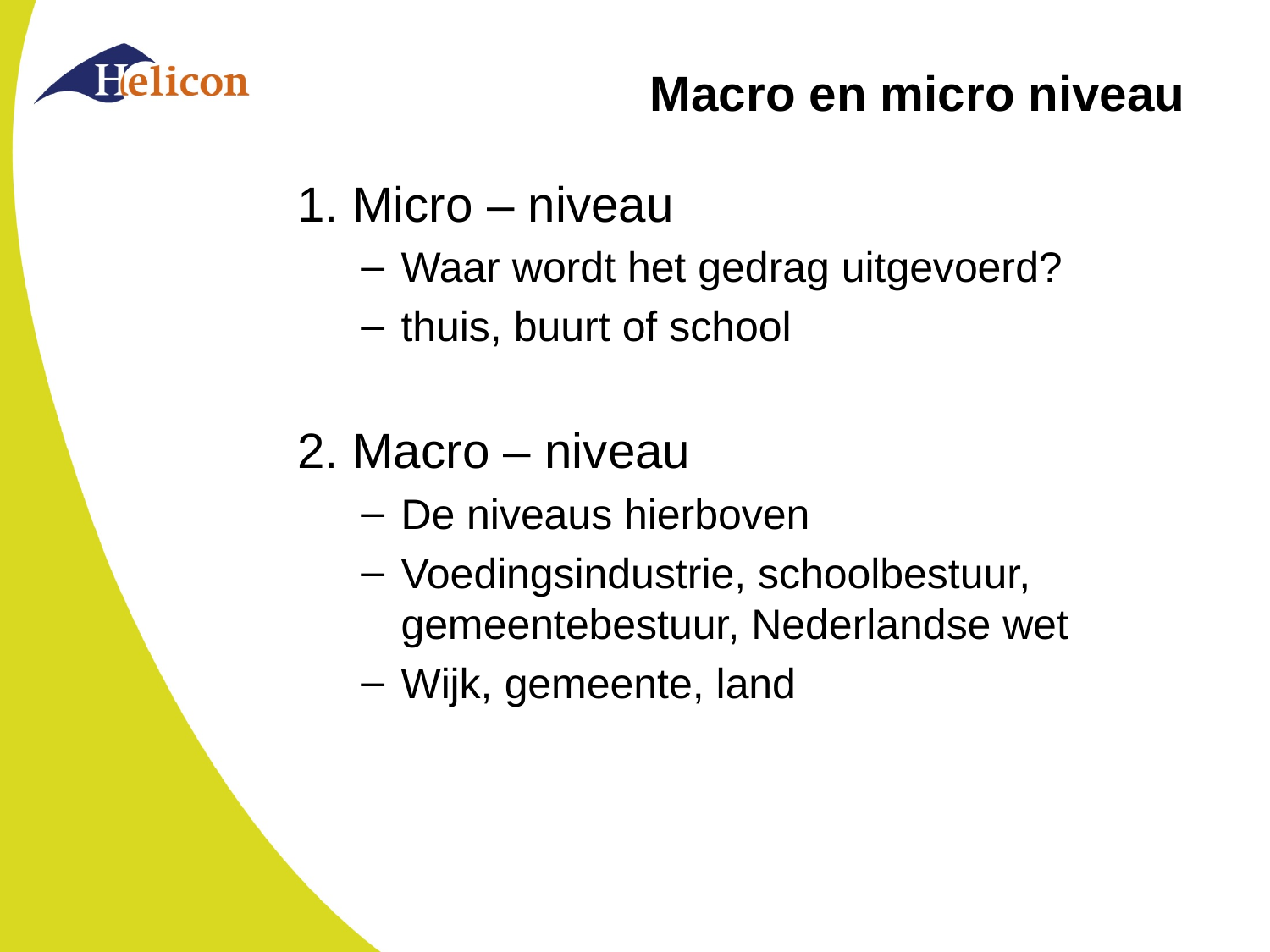

# Macro en micro niveau
1. Micro – niveau
Waar wordt het gedrag uitgevoerd?
thuis, buurt of school

2. Macro – niveau
De niveaus hierboven
Voedingsindustrie, schoolbestuur, gemeentebestuur, Nederlandse wet
Wijk, gemeente, land